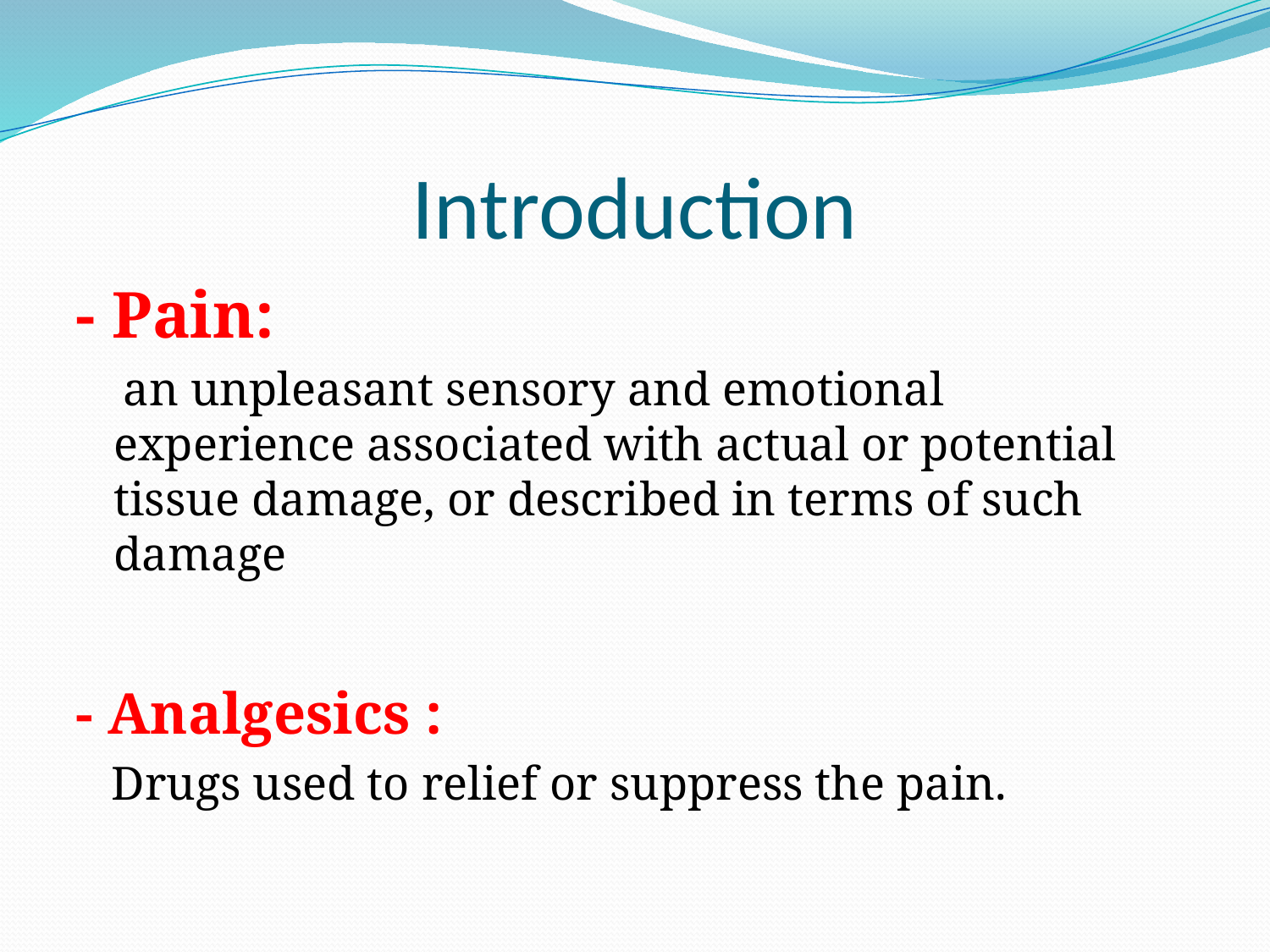

# Introduction
- Pain:
    an unpleasant sensory and emotional experience associated with actual or potential tissue damage, or described in terms of such damage

- Analgesics :
   Drugs used to relief or suppress the pain.